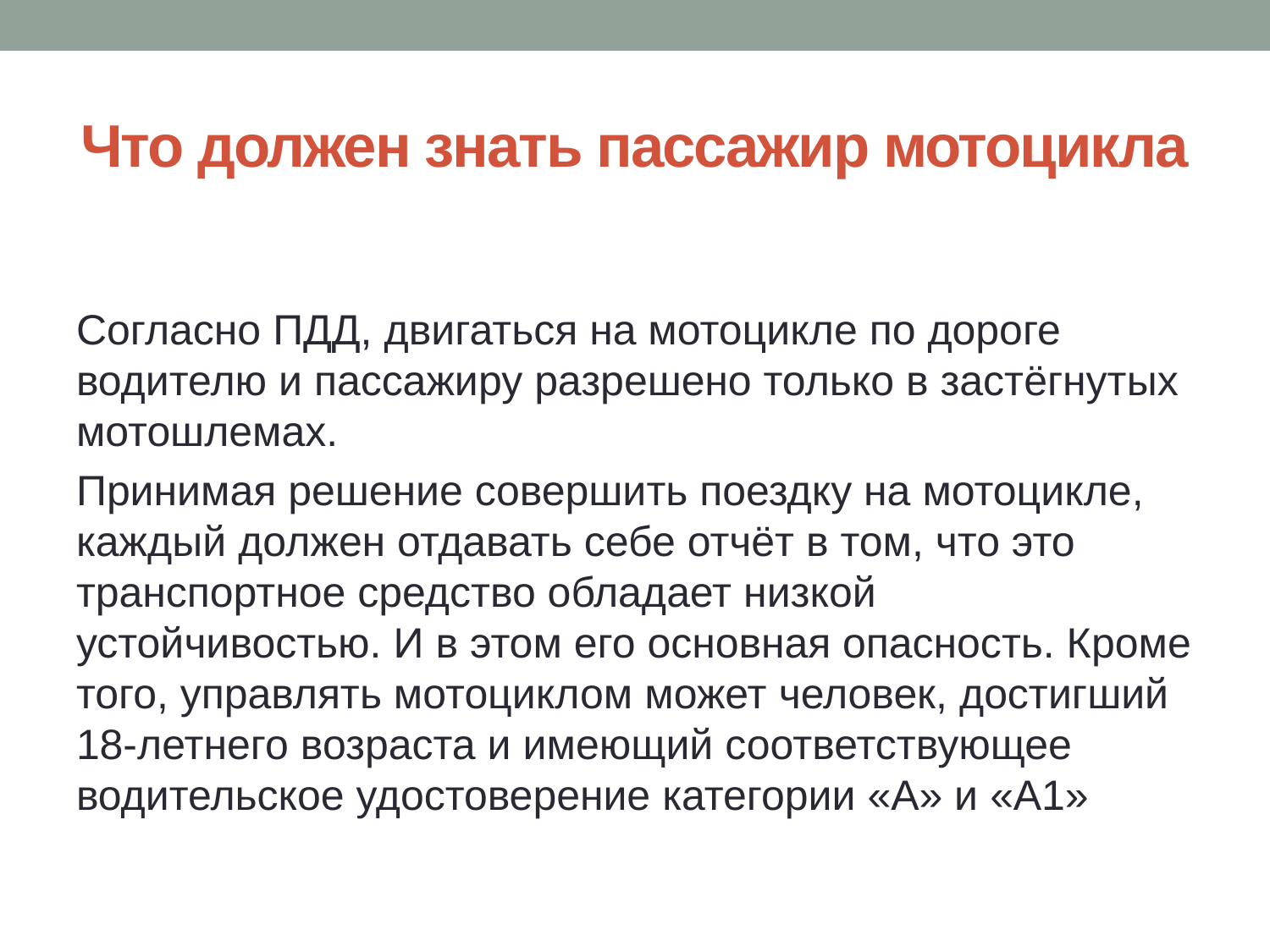

# Что должен знать пассажир мотоцикла
Согласно ПДД, двигаться на мотоцикле по дороге водителю и пассажиру разрешено только в застёгнутых мотошлемах.
Принимая решение совершить поездку на мотоцикле, каждый должен отдавать себе отчёт в том, что это транспортное средство обладает низкой устойчивостью. И в этом его основная опасность. Кроме того, управлять мотоциклом может человек, достигший 18-летнего возраста и имеющий соответствующее водительское удостоверение категории «А» и «А1»